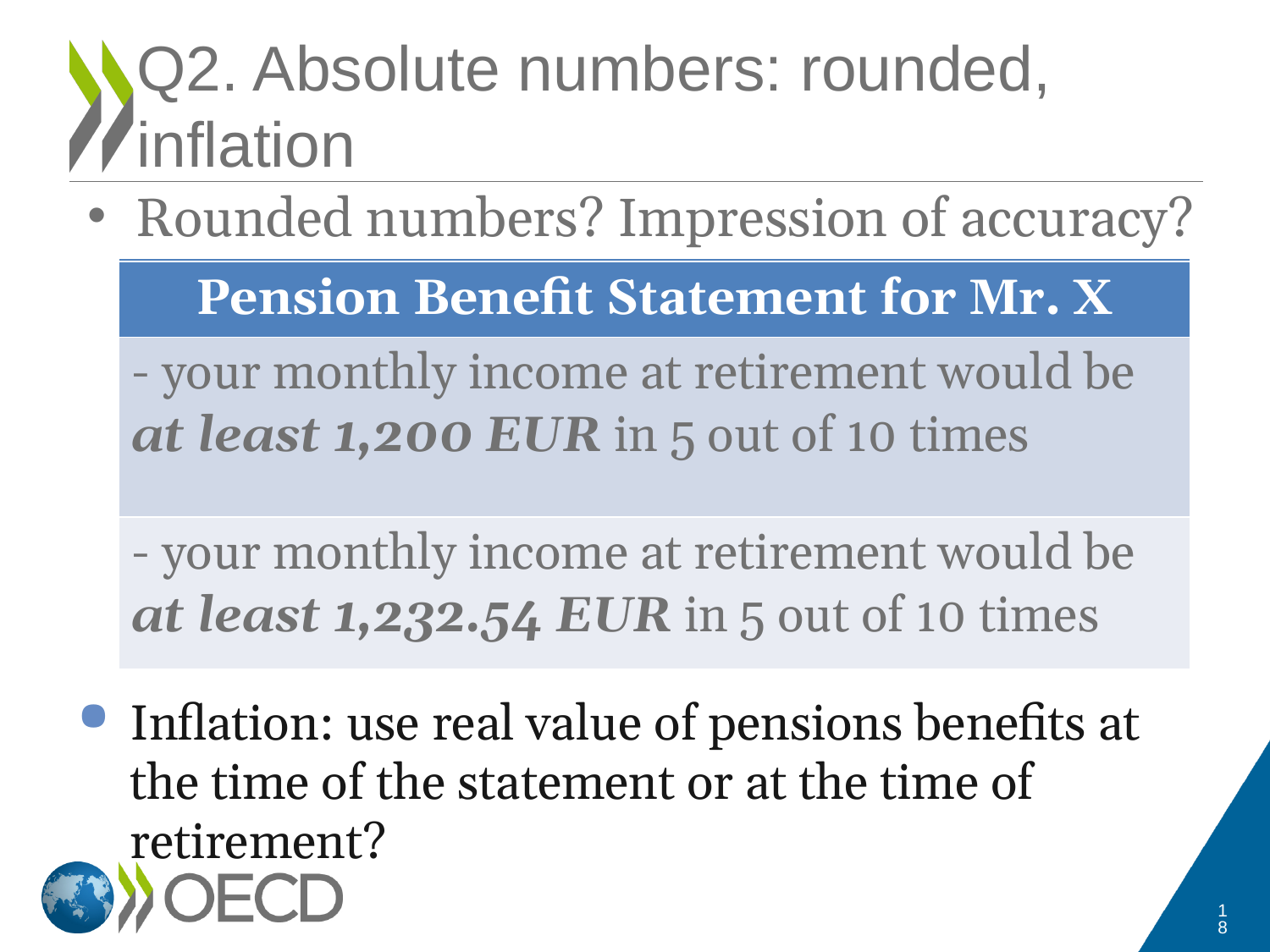

# Q2. Absolute numbers: rounded, inflation
Rounded numbers? Impression of accuracy?
| Pension Benefit Statement for Mr. X |
| --- |
|  |
|  |
| Pension Benefit Statement for Mr. X |
| --- |
| - your monthly income at retirement would be at least 1,200 EUR in 5 out of 10 times |
|  |
| Pension Benefit Statement for Mr. X |
| --- |
| - your monthly income at retirement would be at least 1,200 EUR in 5 out of 10 times |
| - your monthly income at retirement would be at least 1,232.54 EUR in 5 out of 10 times |
Inflation: use real value of pensions benefits at the time of the statement or at the time of retirement?
18